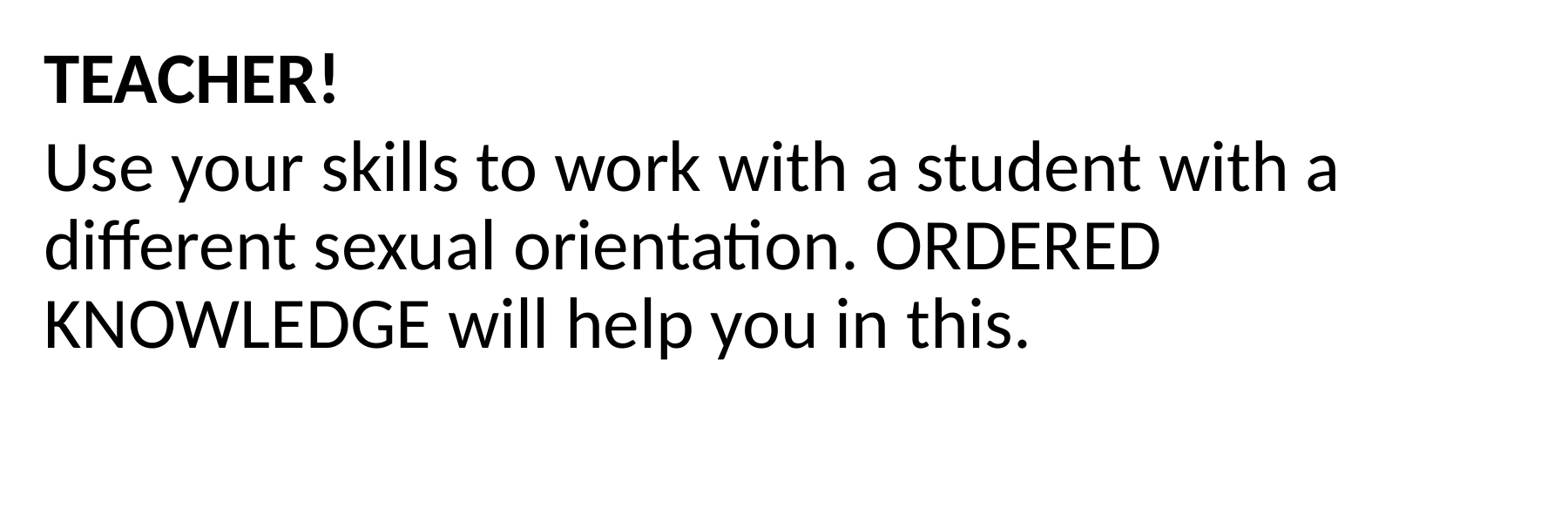

TEACHER!
Use your skills to work with a student with a different sexual orientation. ORDERED KNOWLEDGE will help you in this.